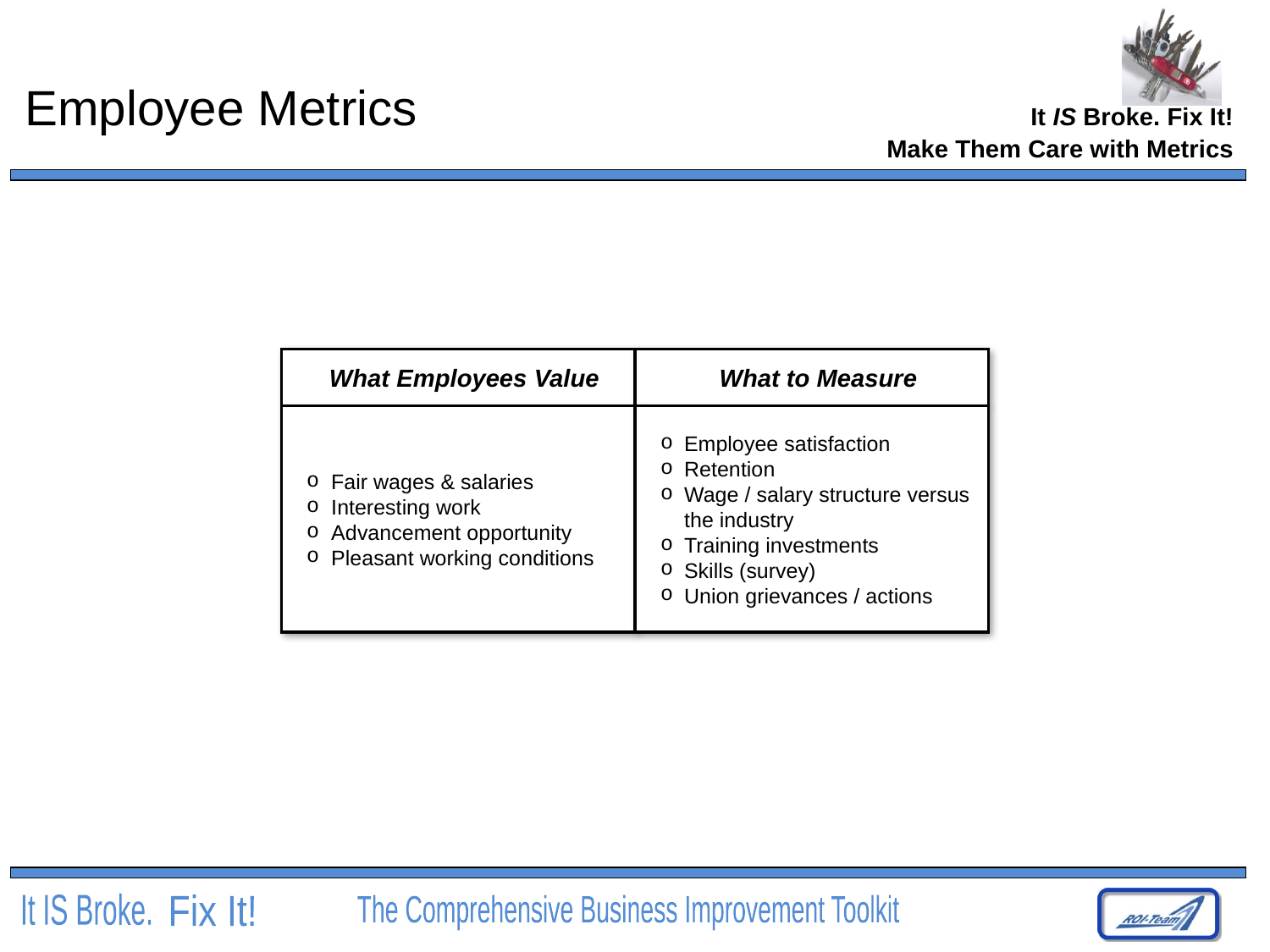

# Employee Metrics
Make Them Care with Metrics
What Employees Value
What to Measure
Fair wages & salaries
Interesting work
Advancement opportunity
Pleasant working conditions
Employee satisfaction
Retention
Wage / salary structure versus the industry
Training investments
Skills (survey)
Union grievances / actions